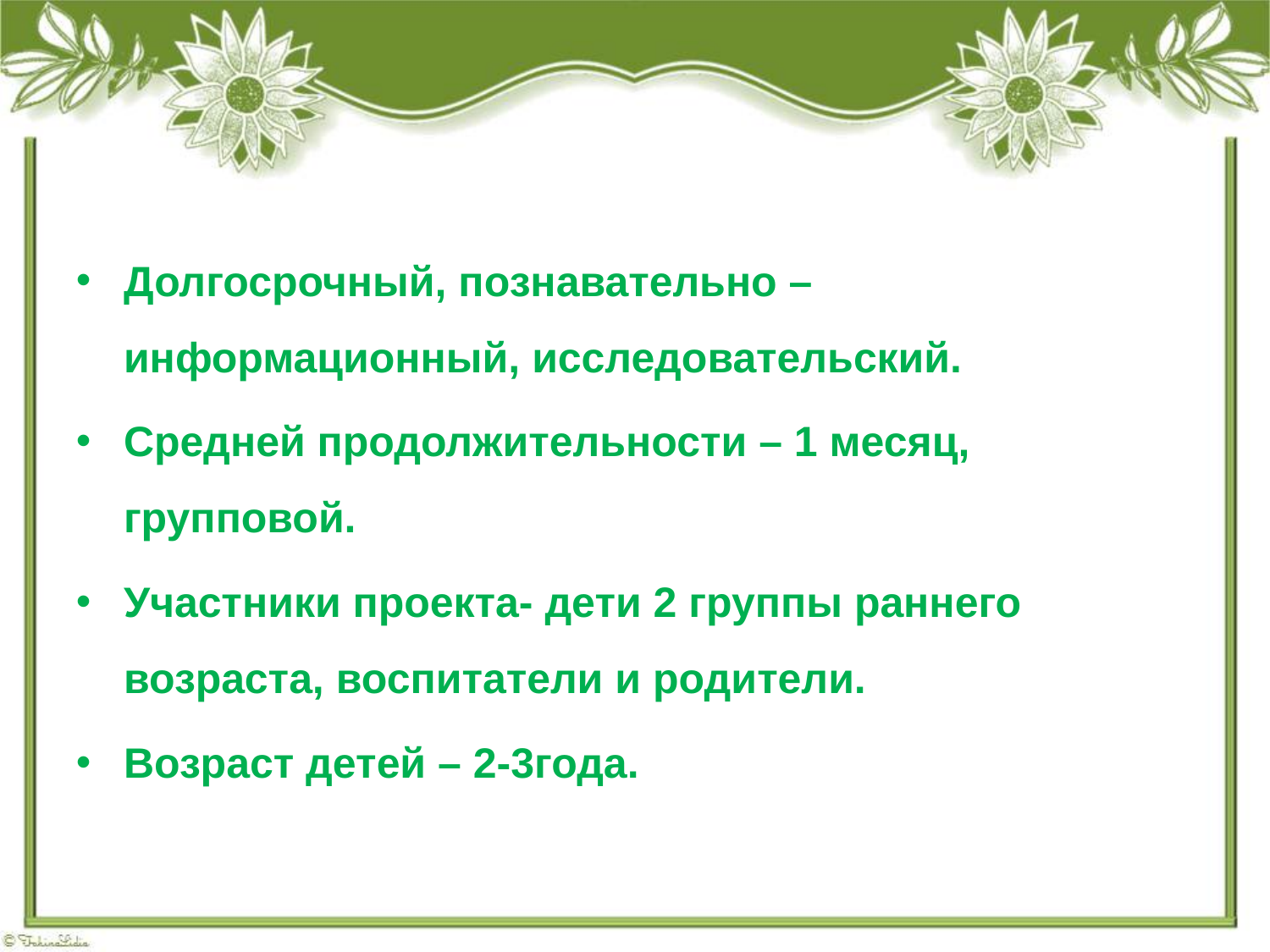

Долгосрочный, познавательно – информационный, исследовательский.
Средней продолжительности – 1 месяц, групповой.
Участники проекта- дети 2 группы раннего возраста, воспитатели и родители.
Возраст детей – 2-3года.